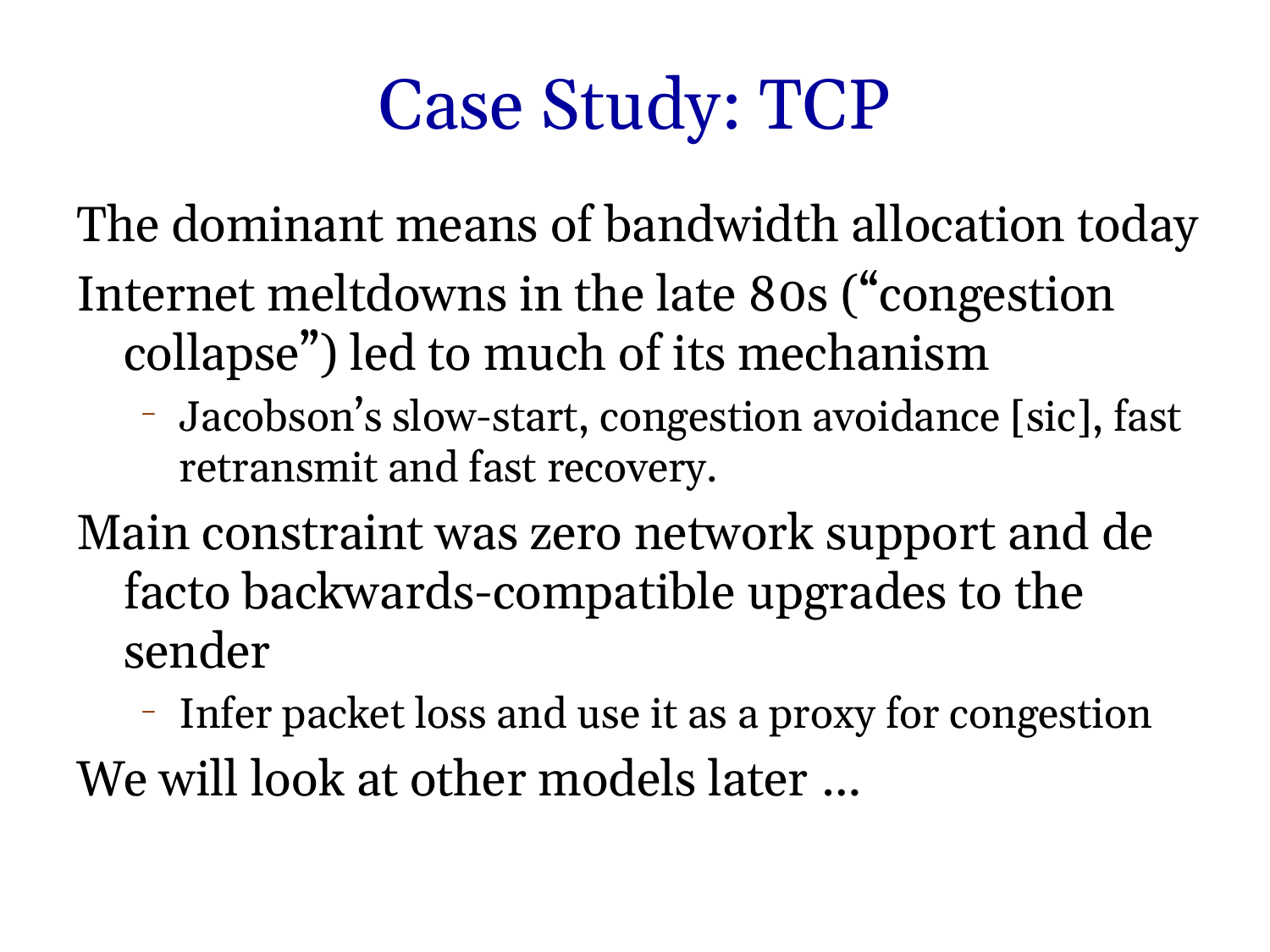

# Case Study: TCP
The dominant means of bandwidth allocation today
Internet meltdowns in the late 80s (“congestion collapse”) led to much of its mechanism
Jacobson’s slow-start, congestion avoidance [sic], fast retransmit and fast recovery.
Main constraint was zero network support and de facto backwards-compatible upgrades to the sender
Infer packet loss and use it as a proxy for congestion
We will look at other models later …